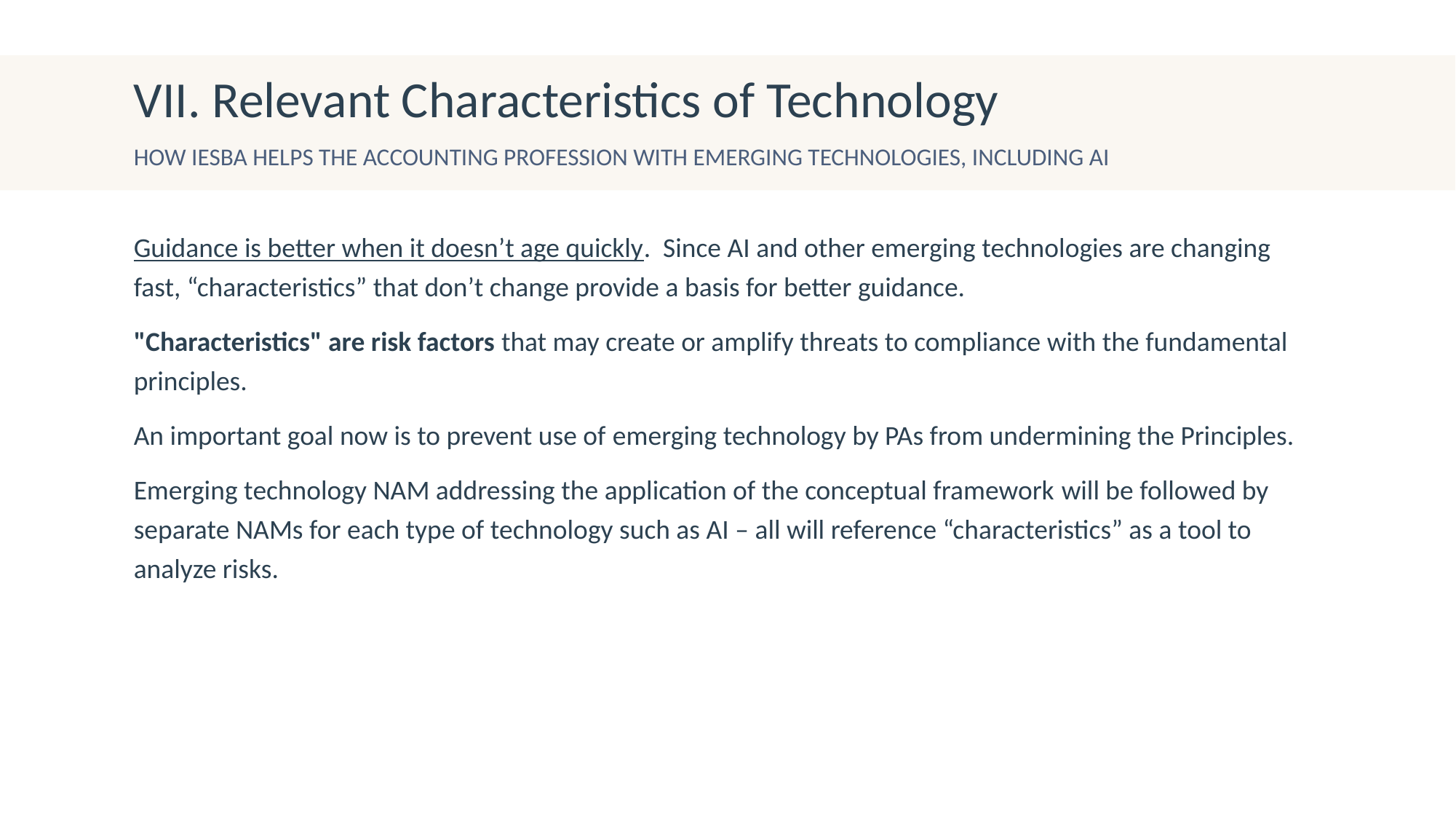

# VII. Relevant Characteristics of Technology
HOW IESBA helps the accounting profession with Emerging Technologies, including AI
Guidance is better when it doesn’t age quickly.  Since AI and other emerging technologies are changing fast, “characteristics” that don’t change provide a basis for better guidance.
"Characteristics" are risk factors that may create or amplify threats to compliance with the fundamental principles.
An important goal now is to prevent use of emerging technology by PAs from undermining the Principles.
Emerging technology NAM addressing the application of the conceptual framework will be followed by separate NAMs for each type of technology such as AI – all will reference “characteristics” as a tool to analyze risks.